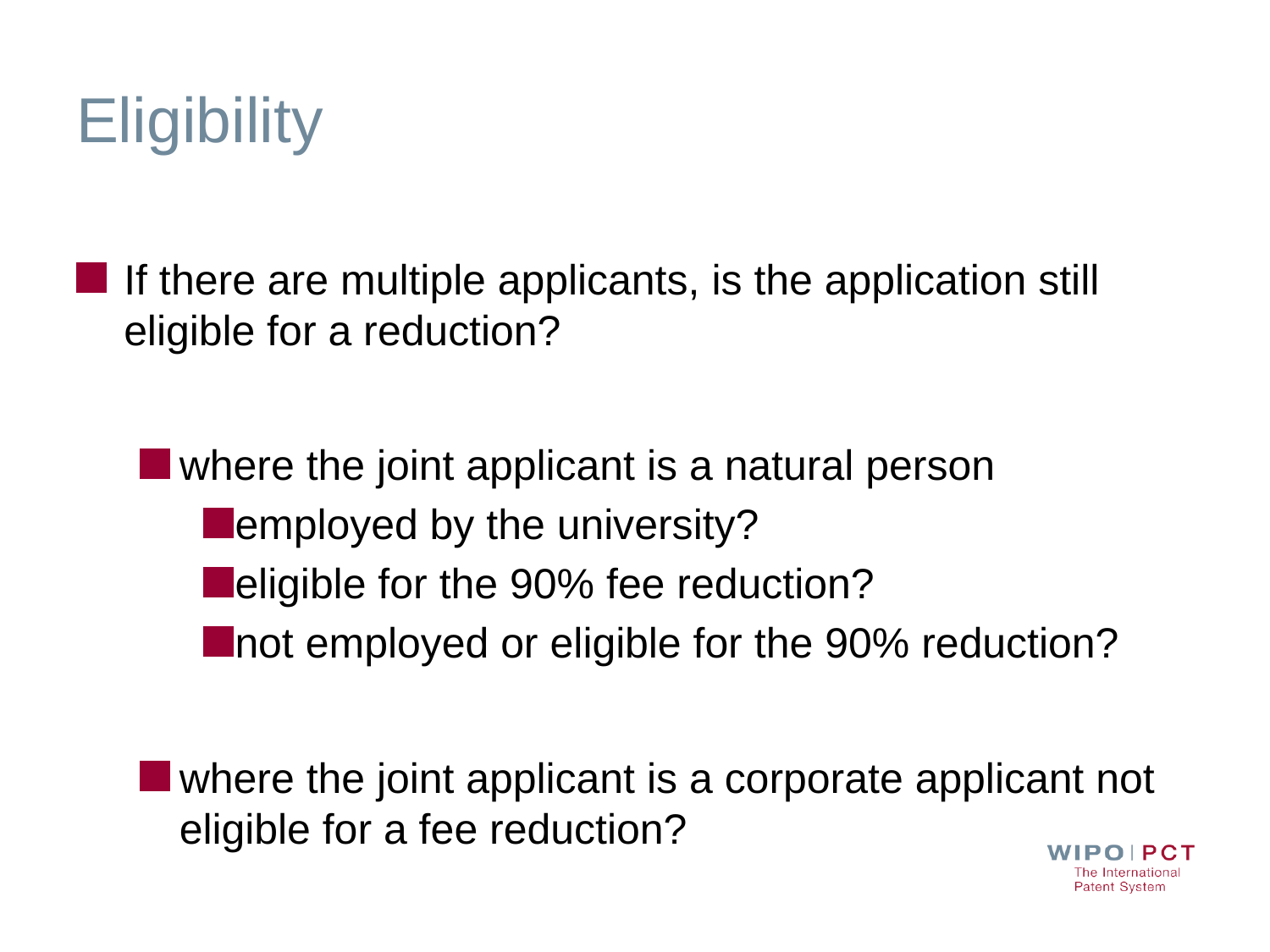

# Eligibility
If there are multiple applicants, is the application still eligible for a reduction?

where the joint applicant is a natural person
employed by the university?
eligible for the 90% fee reduction?
not employed or eligible for the 90% reduction?

where the joint applicant is a corporate applicant not eligible for a fee reduction?